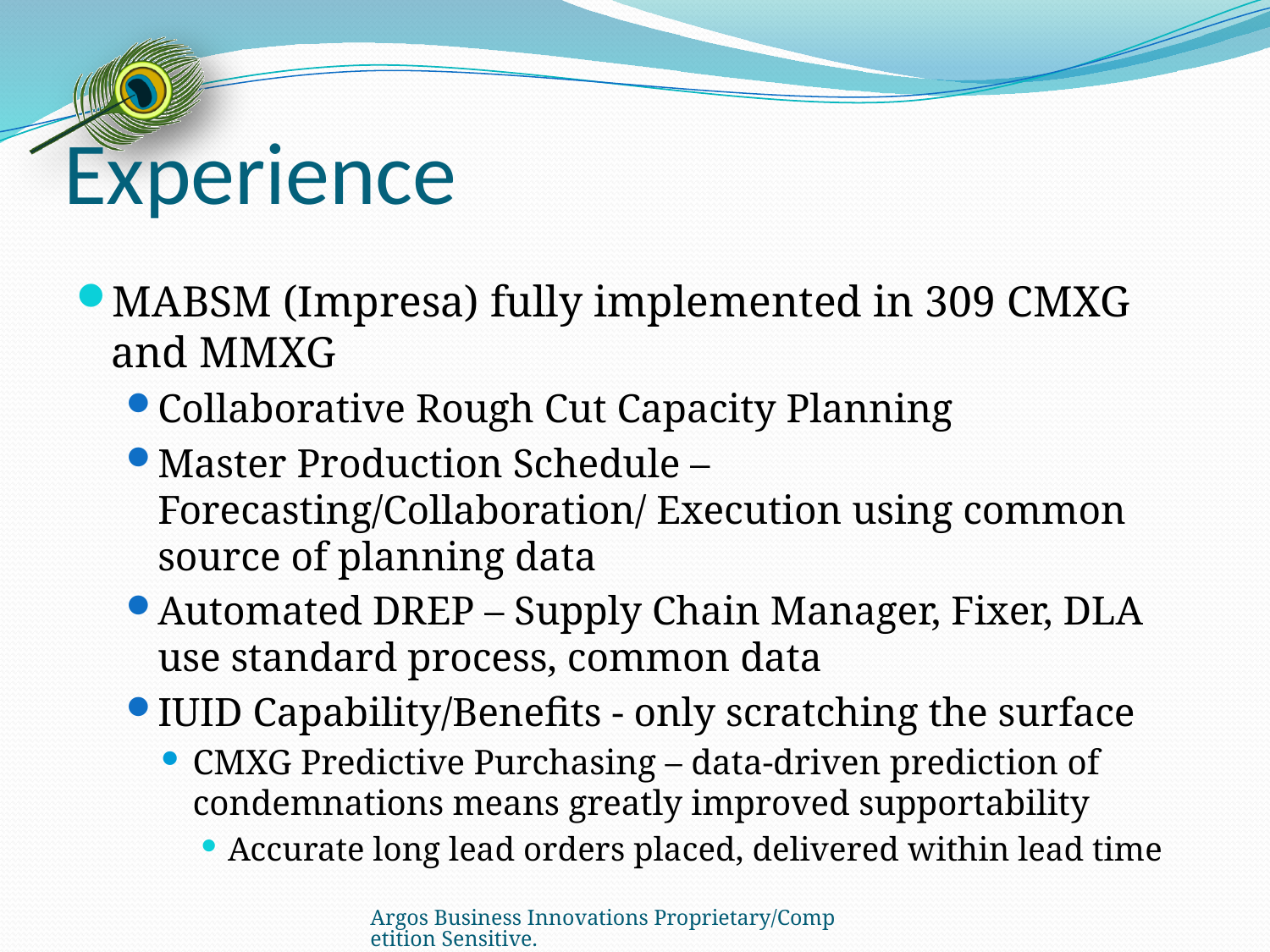

# Experience
MABSM (Impresa) fully implemented in 309 CMXG and MMXG
Collaborative Rough Cut Capacity Planning
Master Production Schedule – Forecasting/Collaboration/ Execution using common source of planning data
Automated DREP – Supply Chain Manager, Fixer, DLA use standard process, common data
IUID Capability/Benefits - only scratching the surface
CMXG Predictive Purchasing – data-driven prediction of condemnations means greatly improved supportability
Accurate long lead orders placed, delivered within lead time
Argos Business Innovations Proprietary/Competition Sensitive.